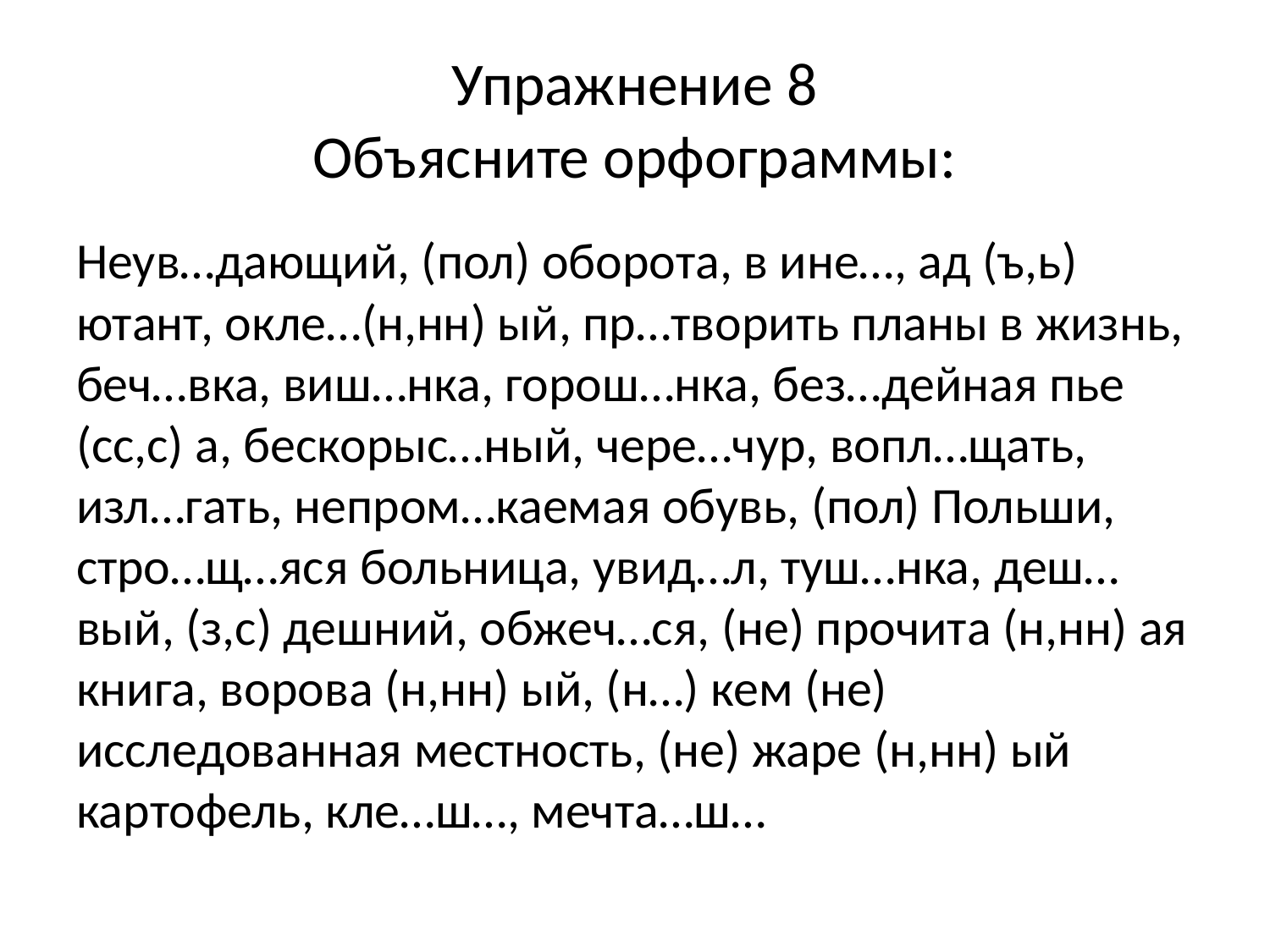

# Упражнение 8 Объясните орфограммы:
Неув…дающий, (пол) оборота, в ине…, ад (ъ,ь) ютант, окле…(н,нн) ый, пр…творить планы в жизнь, беч…вка, виш…нка, горош…нка, без…дейная пье (сс,с) а, бескорыс…ный, чере…чур, вопл…щать, изл…гать, непром…каемая обувь, (пол) Польши, стро…щ…яся больница, увид…л, туш…нка, деш…вый, (з,с) дешний, обжеч…ся, (не) прочита (н,нн) ая книга, ворова (н,нн) ый, (н…) кем (не) исследованная местность, (не) жаре (н,нн) ый картофель, кле…ш…, мечта…ш…